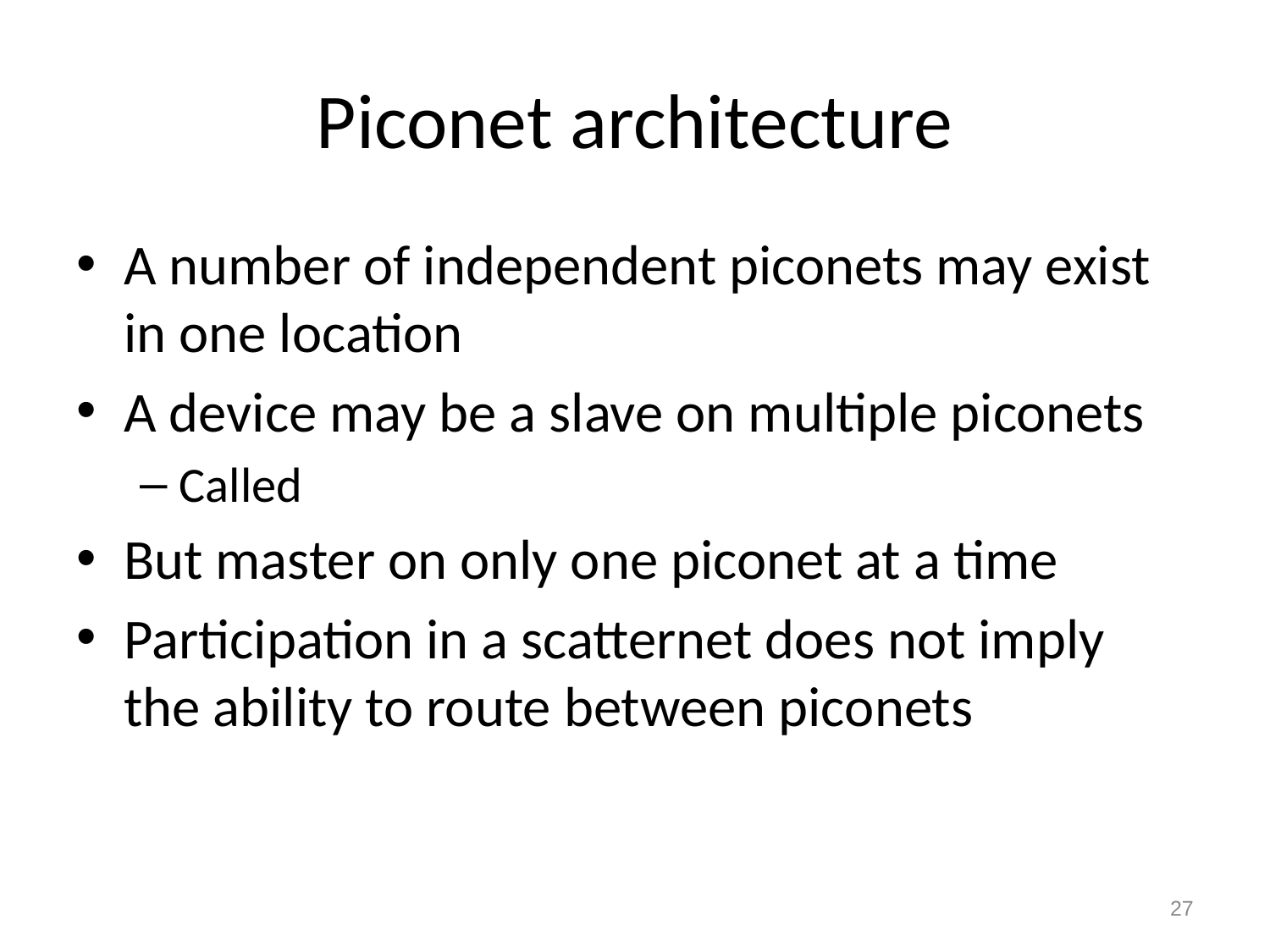

# Piconet architecture
A number of independent piconets may exist in one location
A device may be a slave on multiple piconets
Called
But master on only one piconet at a time
Participation in a scatternet does not imply the ability to route between piconets
27